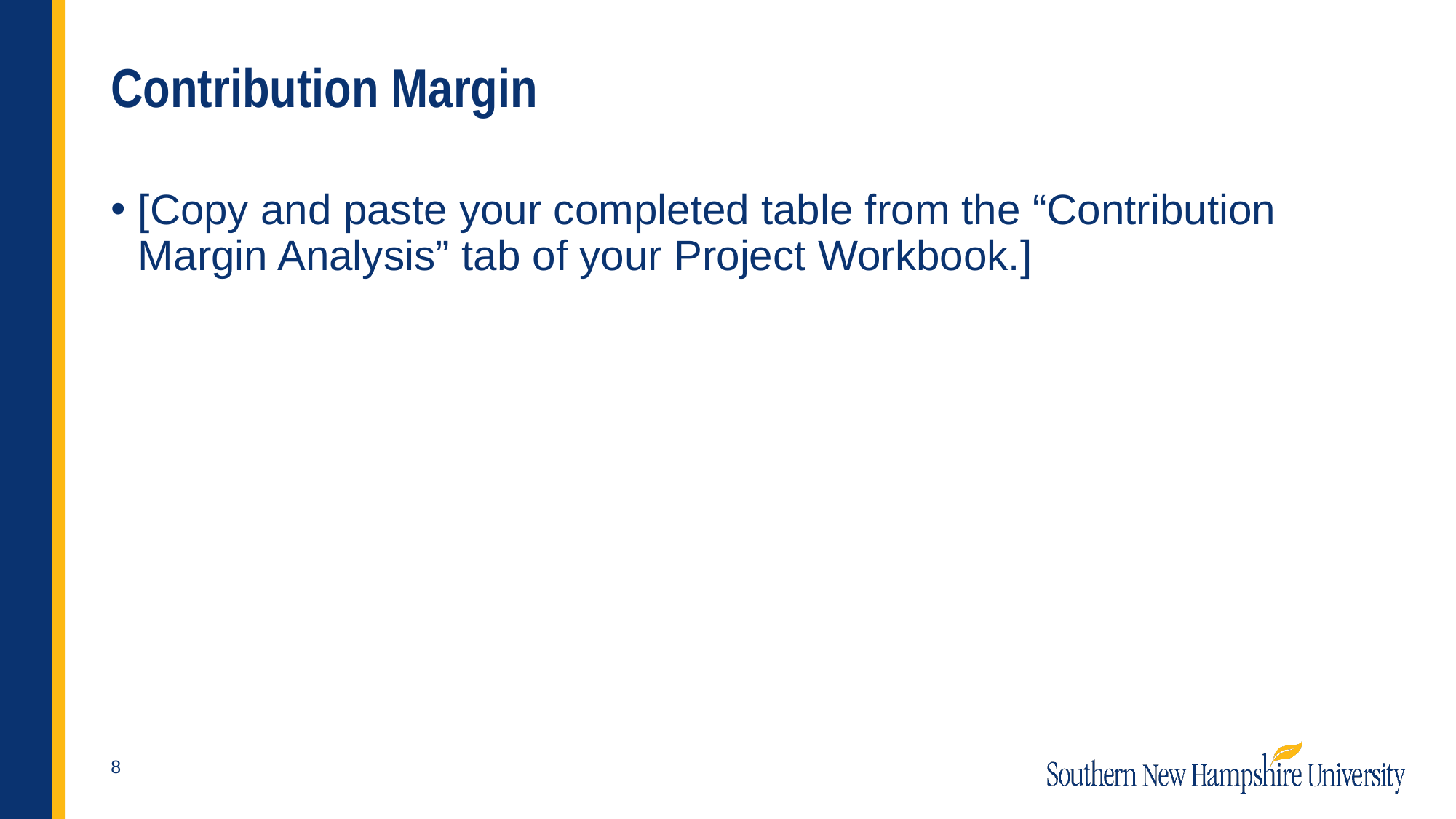

# Contribution Margin
[Copy and paste your completed table from the “Contribution Margin Analysis” tab of your Project Workbook.]
8